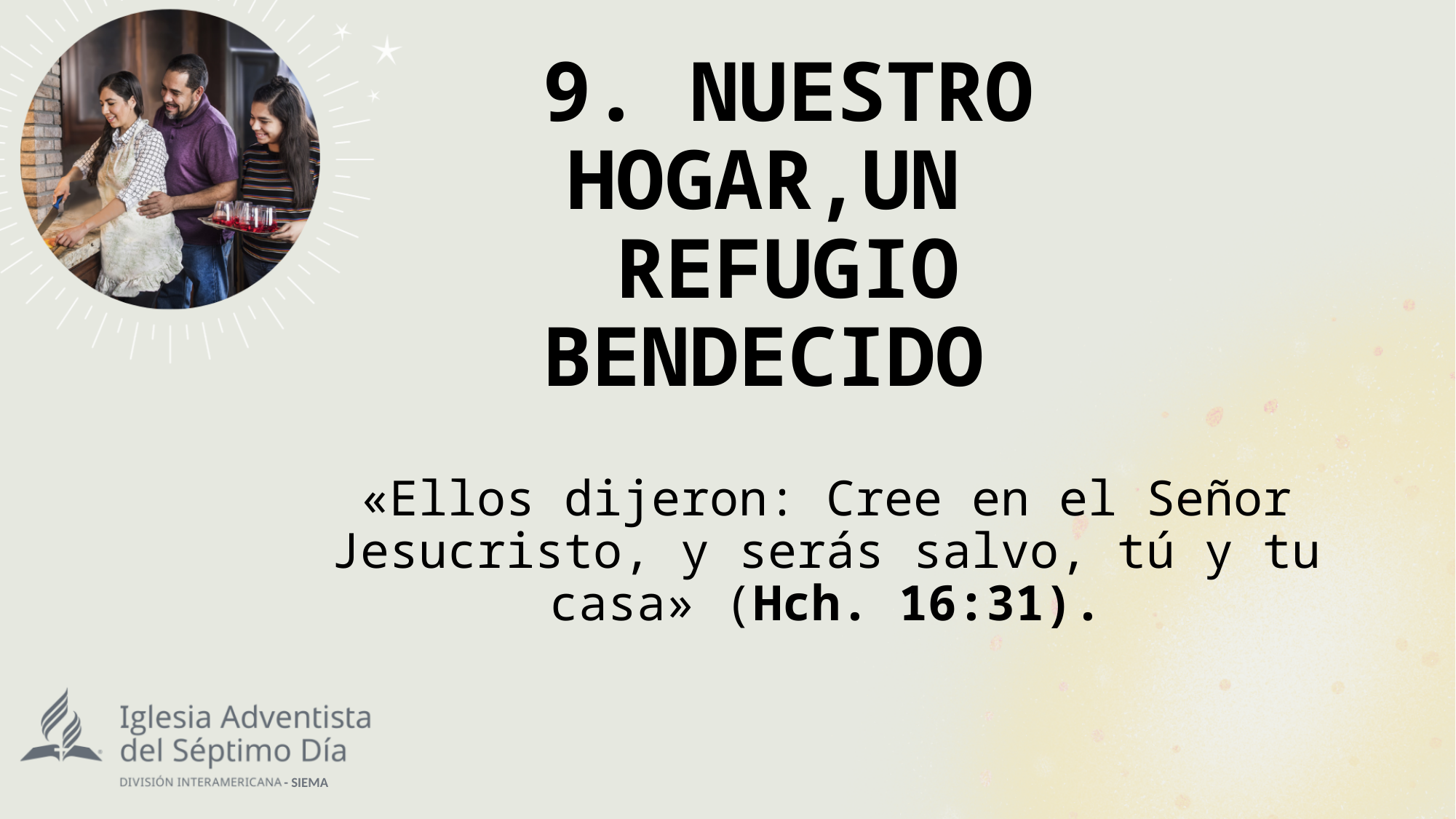

# 9. NUESTRO HOGAR,UN REFUGIO BENDECIDO
«Ellos dijeron: Cree en el Señor Jesucristo, y serás salvo, tú y tu casa» (Hch. 16:31).
 - SIEMA